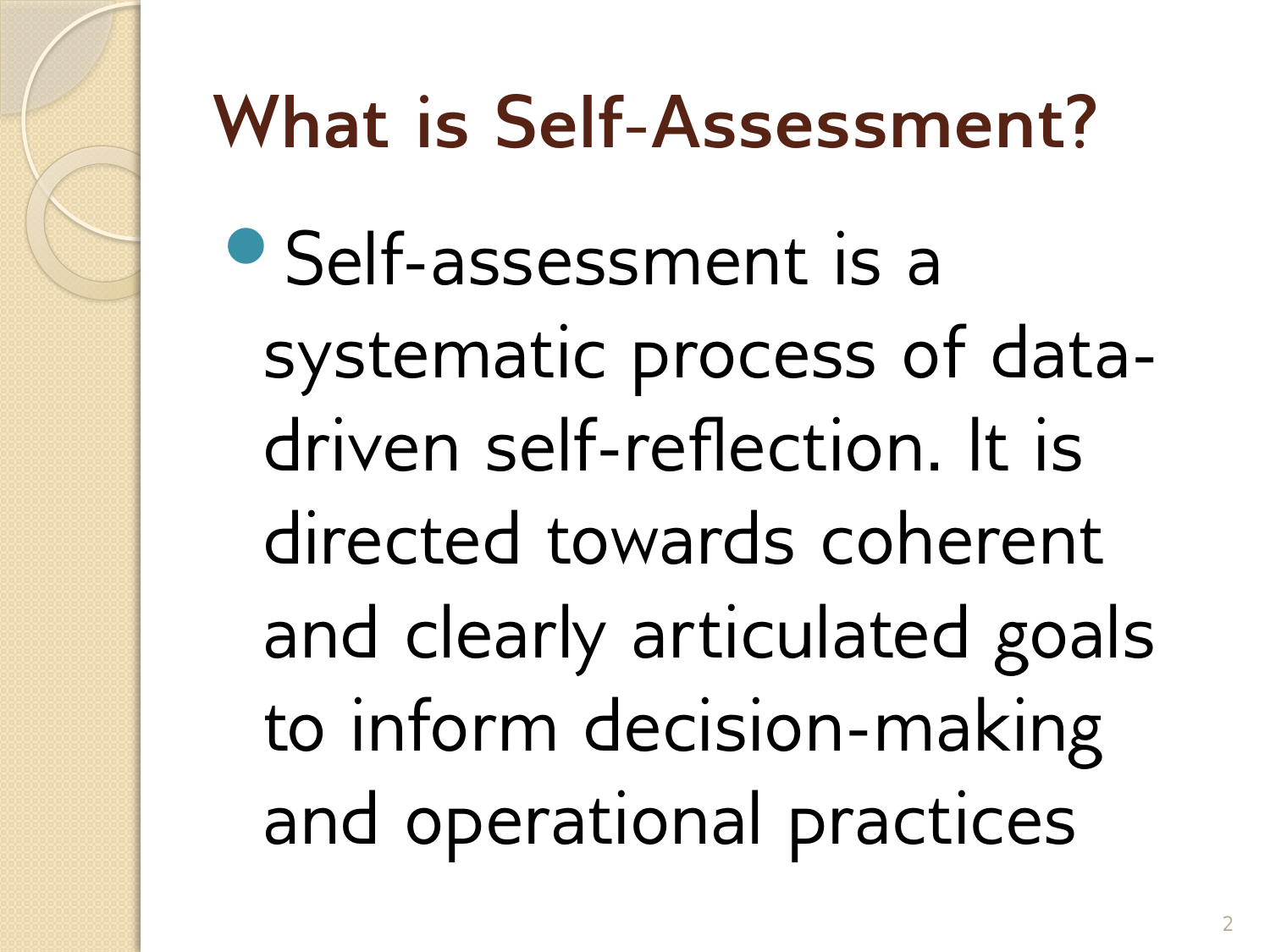

# What is Self-Assessment?
Self-assessment is a systematic process of data-driven self-reflection. It is directed towards coherent and clearly articulated goals to inform decision-making and operational practices

2